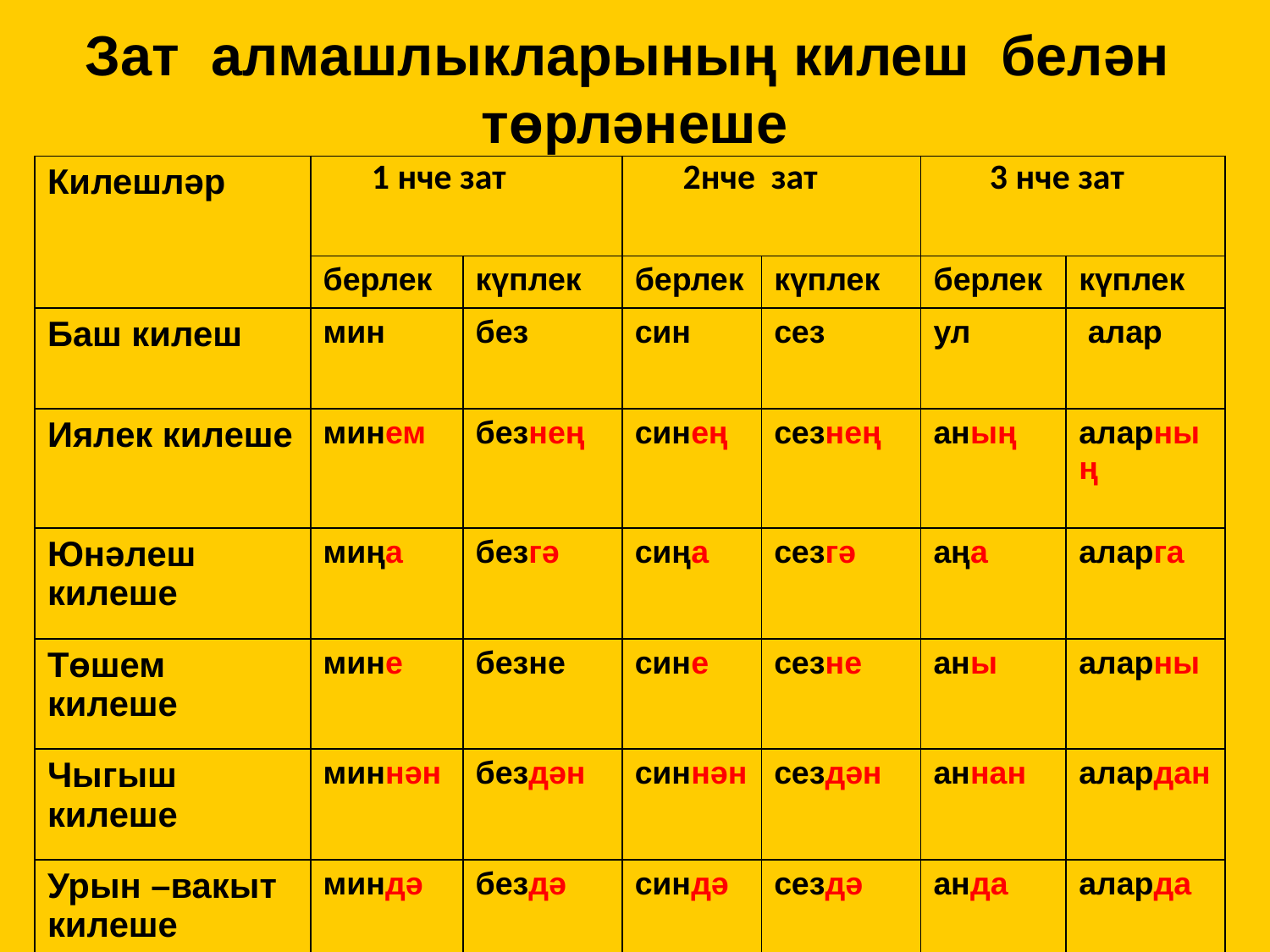

# Зат  алмашлыкларының килеш  белән  төрләнеше
| Килешләр | 1 нче зат |  | 2нче зат |  | 3 нче зат |  |
| --- | --- | --- | --- | --- | --- | --- |
|  | берлек | күплек | берлек | күплек | берлек | күплек |
| Баш килеш | мин | без | син | сез | ул | алар |
| Иялек килеше | минем | безнең | синең | сезнең | аның | аларның |
| Юнәлеш килеше | миңа | безгә | сиңа | сезгә | аңа | аларга |
| Төшем килеше | мине | безне | сине | сезне | аны | аларны |
| Чыгыш килеше | миннән | бездән | синнән | сездән | аннан | алардан |
| Урын –вакыт килеше | миндә | бездә | синдә | сездә | анда | аларда |